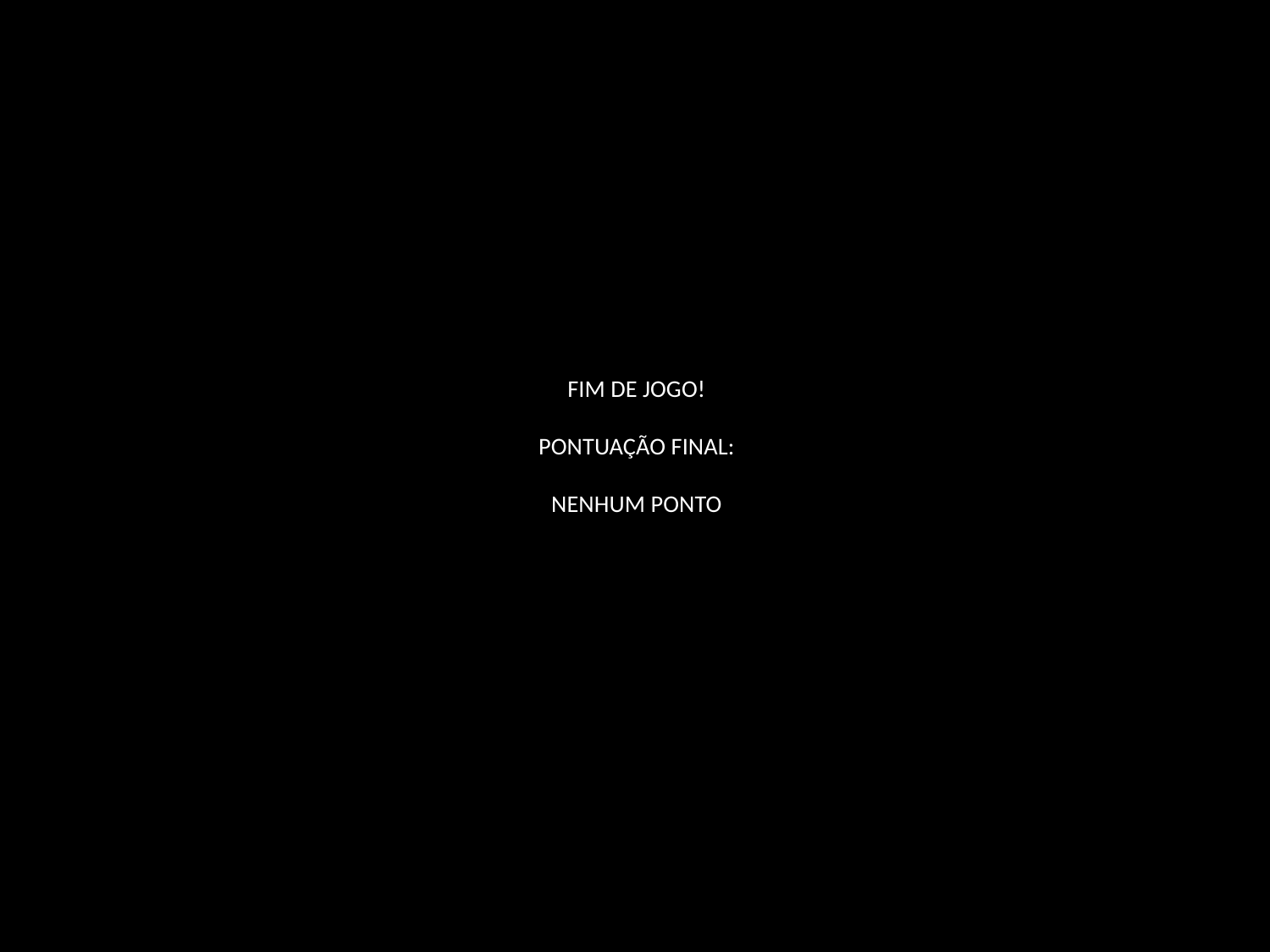

# FIM DE JOGO! PONTUAÇÃO FINAL: NENHUM PONTO